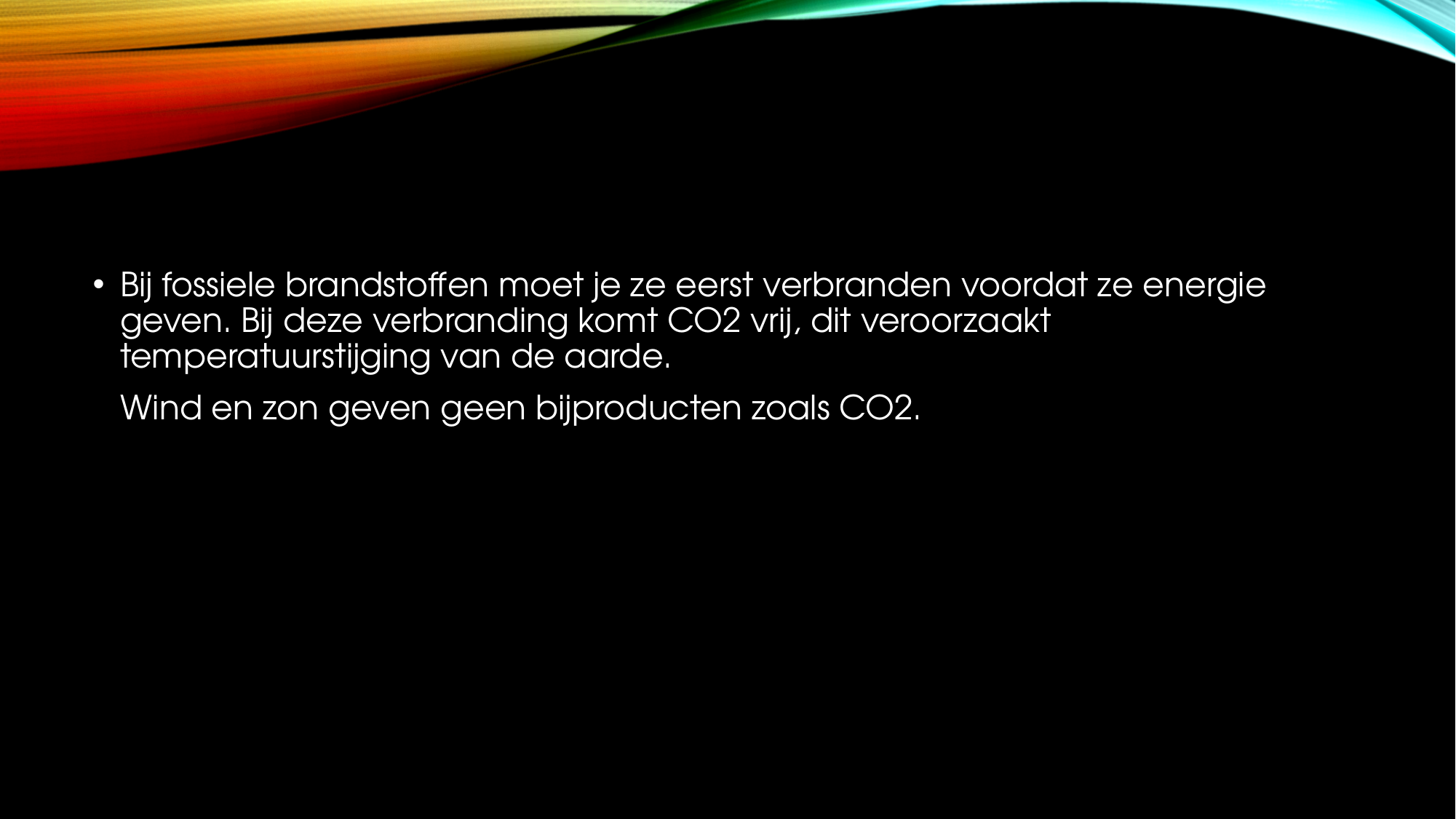

Bij fossiele brandstoffen moet je ze eerst verbranden voordat ze energie geven. Bij deze verbranding komt CO2 vrij, dit veroorzaakt temperatuurstijging van de aarde.
   Wind en zon geven geen bijproducten zoals CO2.